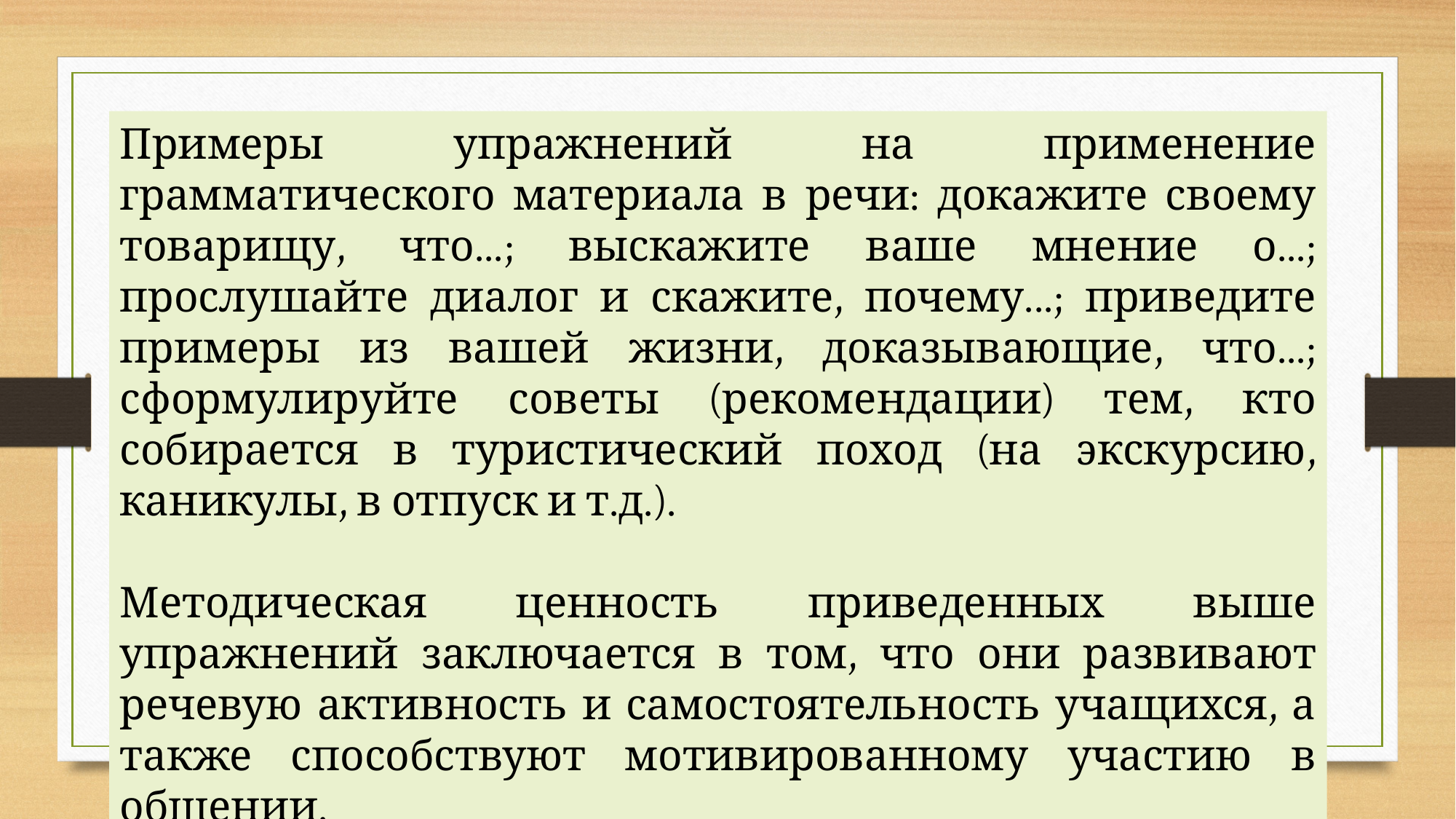

Примеры упражнений на применение грамматического материала в речи: докажите своему товарищу, что...; выскажите ваше мнение о...; прослушайте диалог и скажите, почему...; приведите примеры из вашей жизни, доказывающие, что...; сформулируйте советы (рекомендации) тем, кто собирается в туристический поход (на экскурсию, каникулы, в отпуск и т.д.).

Методическая ценность приведенных выше упражнений заключается в том, что они развивают речевую активность и самостоятельность учащихся, а также способствуют мотивированному участию в общении.